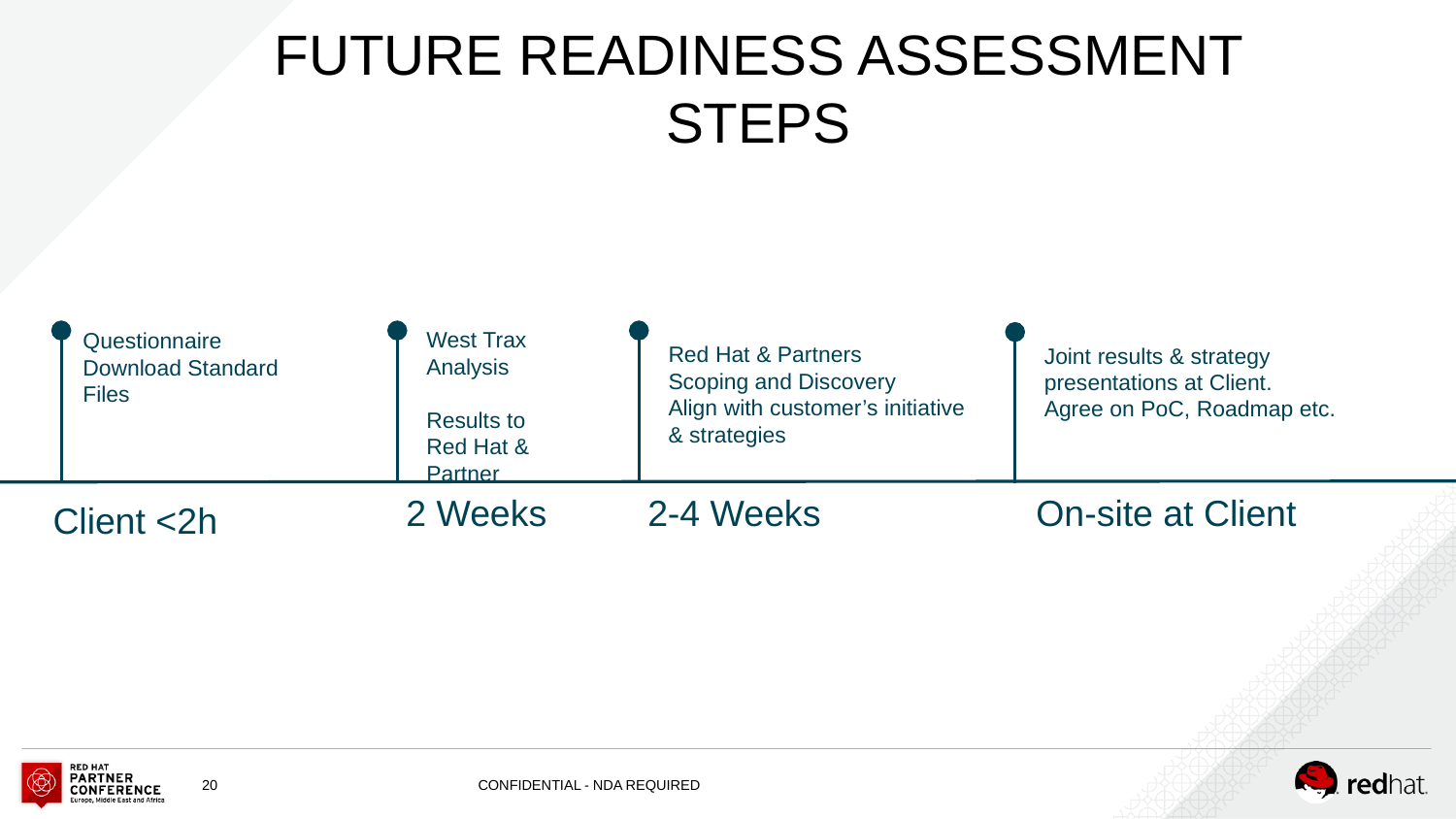

# FUTURE READINESS ASSESSMENT STEPS

Red Hat & Partners
Scoping and Discovery
Align with customer’s initiative
& strategies
Joint results & strategy presentations at Client.
Agree on PoC, Roadmap etc.

Questionnaire
Download Standard Files
West Trax
Analysis

Results to
Red Hat & Partner
2 Weeks
2-4 Weeks
On-site at Client
Client <2h
20
CONFIDENTIAL - NDA REQUIRED